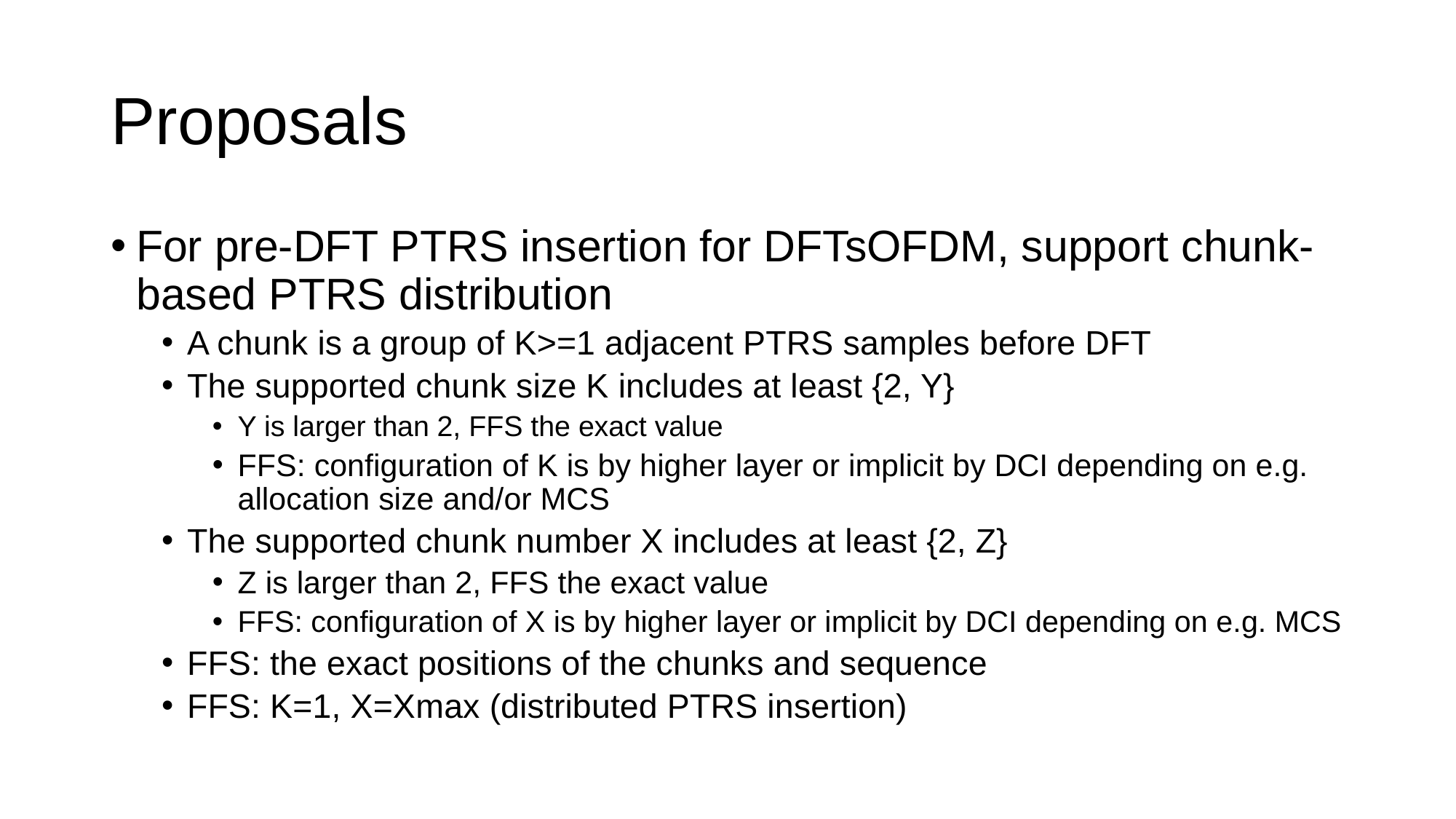

# Proposals
For pre-DFT PTRS insertion for DFTsOFDM, support chunk-based PTRS distribution
A chunk is a group of K>=1 adjacent PTRS samples before DFT
The supported chunk size K includes at least {2, Y}
Y is larger than 2, FFS the exact value
FFS: configuration of K is by higher layer or implicit by DCI depending on e.g. allocation size and/or MCS
The supported chunk number X includes at least {2, Z}
Z is larger than 2, FFS the exact value
FFS: configuration of X is by higher layer or implicit by DCI depending on e.g. MCS
FFS: the exact positions of the chunks and sequence
FFS: K=1, X=Xmax (distributed PTRS insertion)